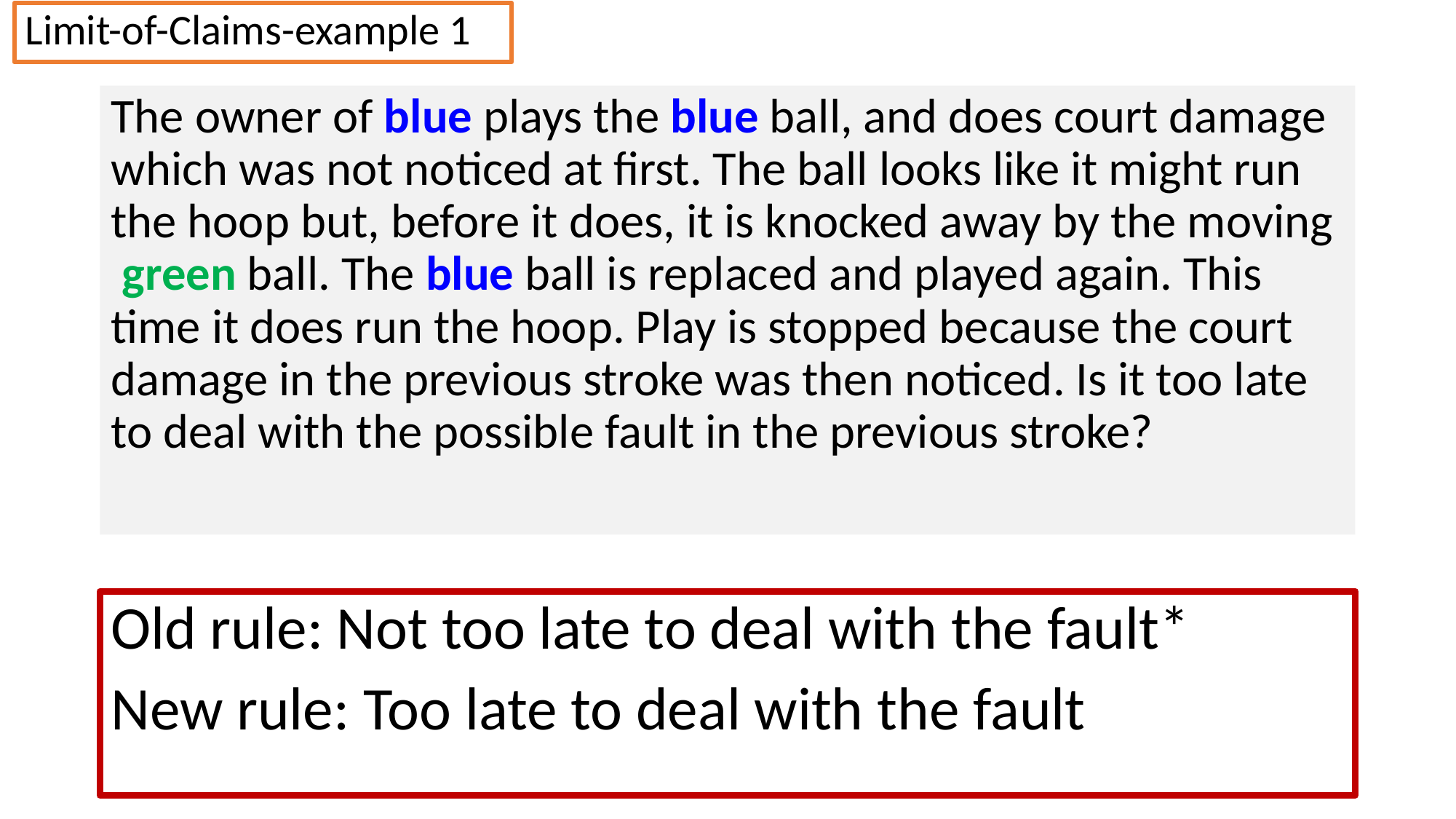

Limit-of-Claims-example 1

The owner of blue plays the blue ball, and does court damage which was not noticed at first. The ball looks like it might run the hoop but, before it does, it is knocked away by the moving  green ball. The blue ball is replaced and played again. This time it does run the hoop. Play is stopped because the court damage in the previous stroke was then noticed. Is it too late to deal with the possible fault in the previous stroke?

Old rule: Not too late to deal with the fault*
New rule: Too late to deal with the fault